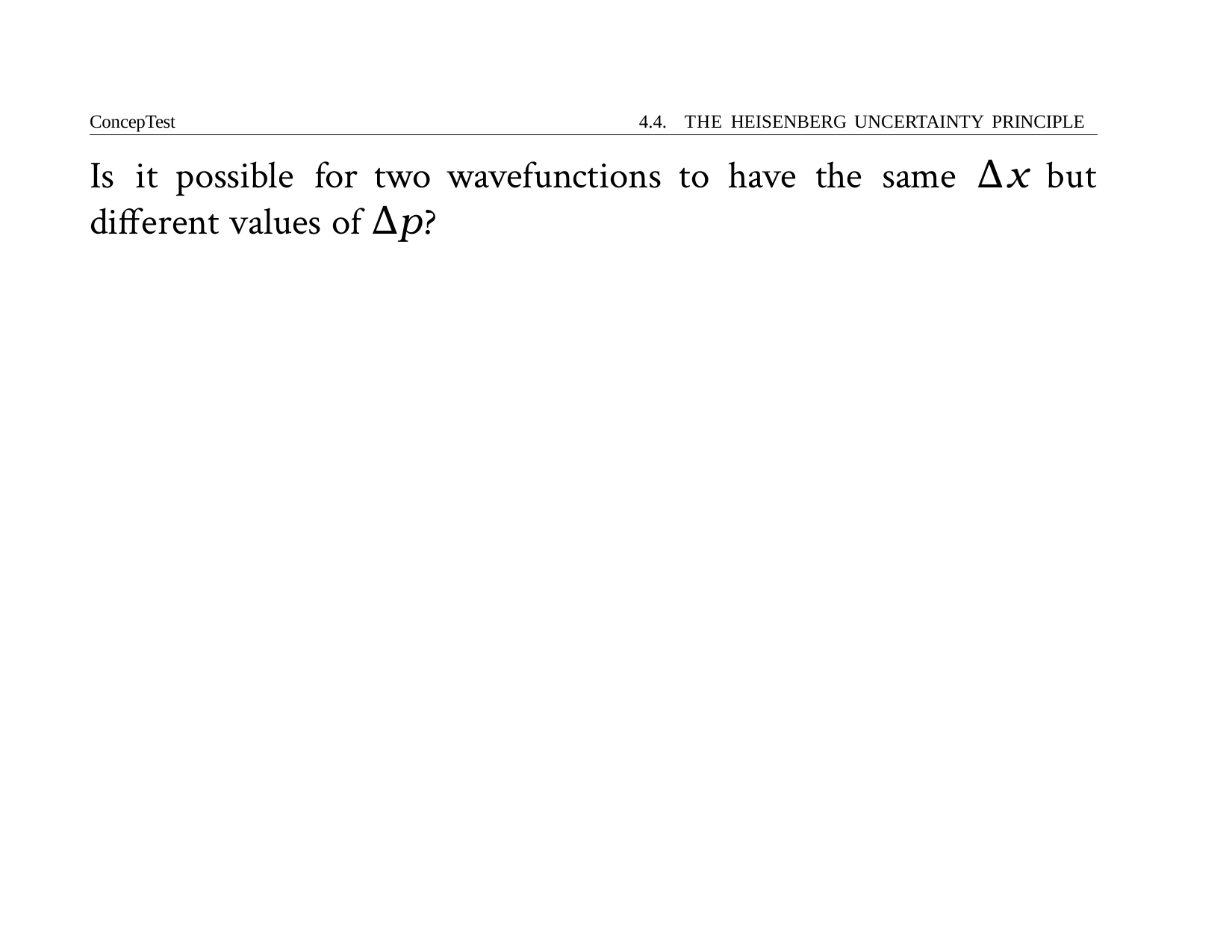

ConcepTest	4.4.  THE HEISENBERG UNCERTAINTY PRINCIPLE

# Is	it	possible	for	two	wavefunctions	to	have	the	same	∆x	but different values of ∆p?